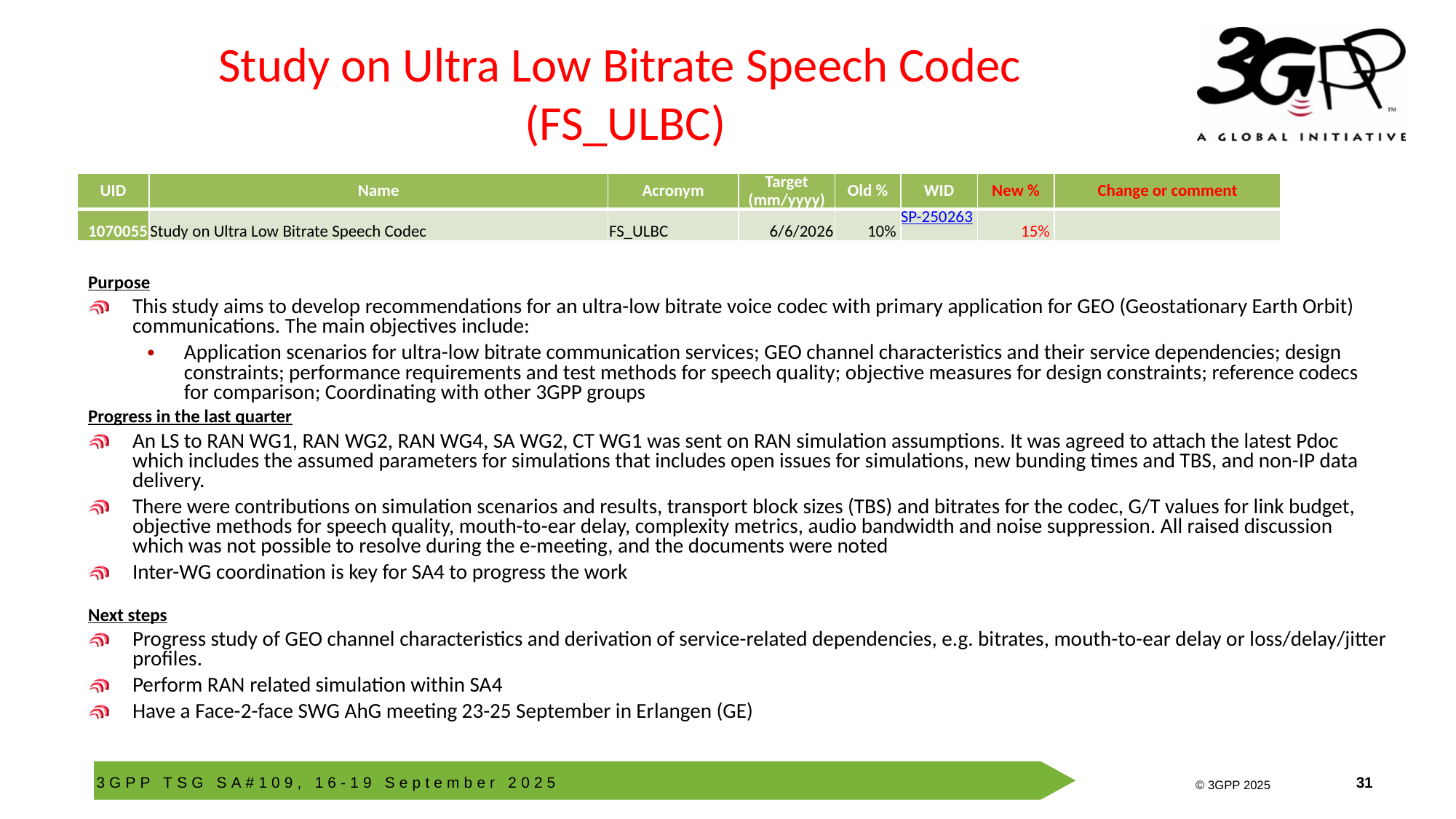

# Study on Ultra Low Bitrate Speech Codec (FS_ULBC)
| UID | Name | Acronym | Target (mm/yyyy) | Old % | WID | New % | Change or comment |
| --- | --- | --- | --- | --- | --- | --- | --- |
| 1070055 | Study on Ultra Low Bitrate Speech Codec | FS\_ULBC | 6/6/2026 | 10% | SP-250263 | 15% |  |
Purpose
This study aims to develop recommendations for an ultra-low bitrate voice codec with primary application for GEO (Geostationary Earth Orbit) communications. The main objectives include:
Application scenarios for ultra-low bitrate communication services; GEO channel characteristics and their service dependencies; design constraints; performance requirements and test methods for speech quality; objective measures for design constraints; reference codecs for comparison; Coordinating with other 3GPP groups
Progress in the last quarter
An LS to RAN WG1, RAN WG2, RAN WG4, SA WG2, CT WG1 was sent on RAN simulation assumptions. It was agreed to attach the latest Pdoc which includes the assumed parameters for simulations that includes open issues for simulations, new bunding times and TBS, and non-IP data delivery.
There were contributions on simulation scenarios and results, transport block sizes (TBS) and bitrates for the codec, G/T values for link budget, objective methods for speech quality, mouth-to-ear delay, complexity metrics, audio bandwidth and noise suppression. All raised discussion which was not possible to resolve during the e-meeting, and the documents were noted
Inter-WG coordination is key for SA4 to progress the work

Next steps
Progress study of GEO channel characteristics and derivation of service-related dependencies, e.g. bitrates, mouth-to-ear delay or loss/delay/jitter profiles.
Perform RAN related simulation within SA4
Have a Face-2-face SWG AhG meeting 23-25 September in Erlangen (GE)